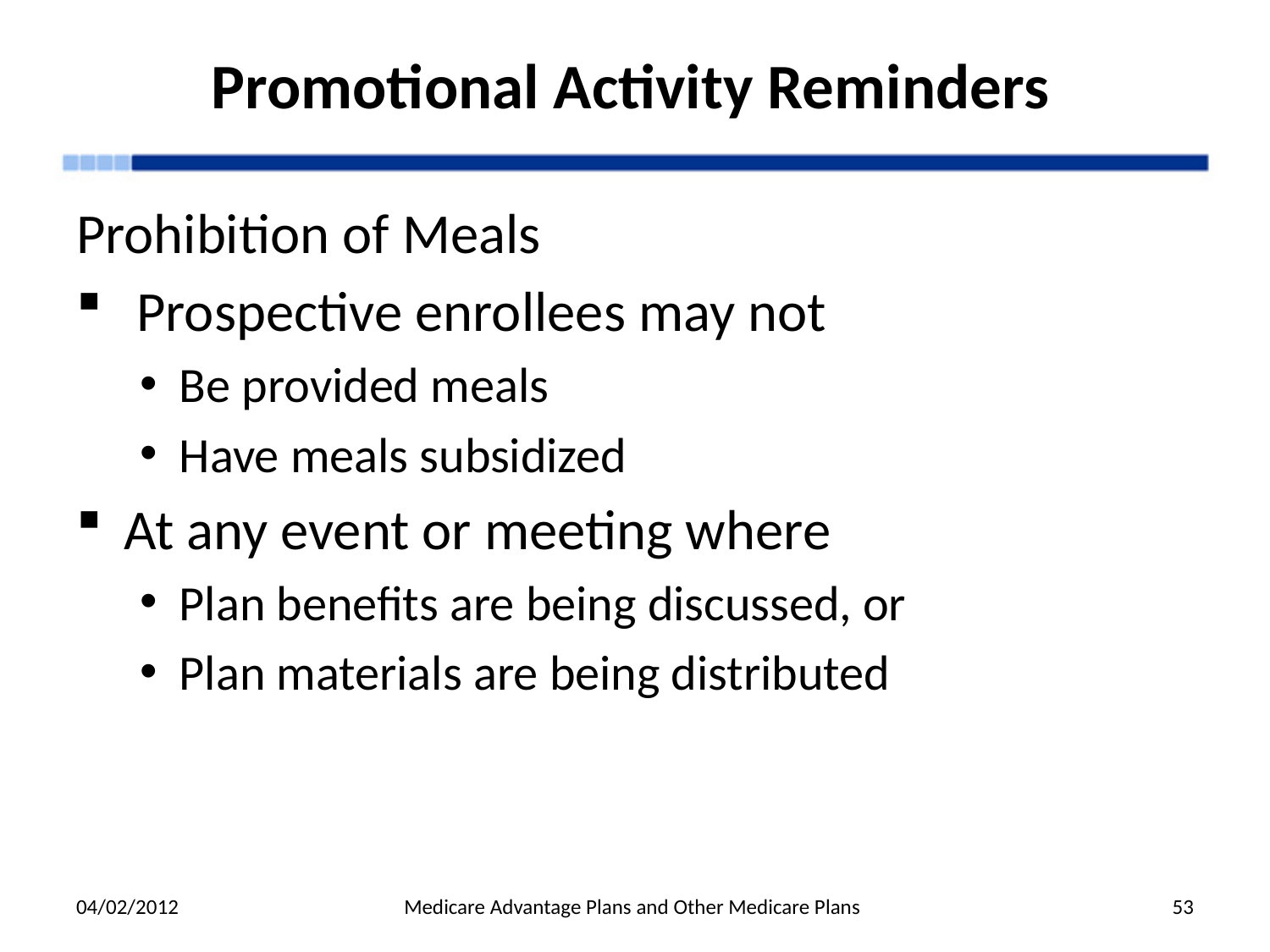

# Promotional Activity Reminders
Prohibition of Meals
 Prospective enrollees may not
Be provided meals
Have meals subsidized
At any event or meeting where
Plan benefits are being discussed, or
Plan materials are being distributed
04/02/2012
Medicare Advantage Plans and Other Medicare Plans
53